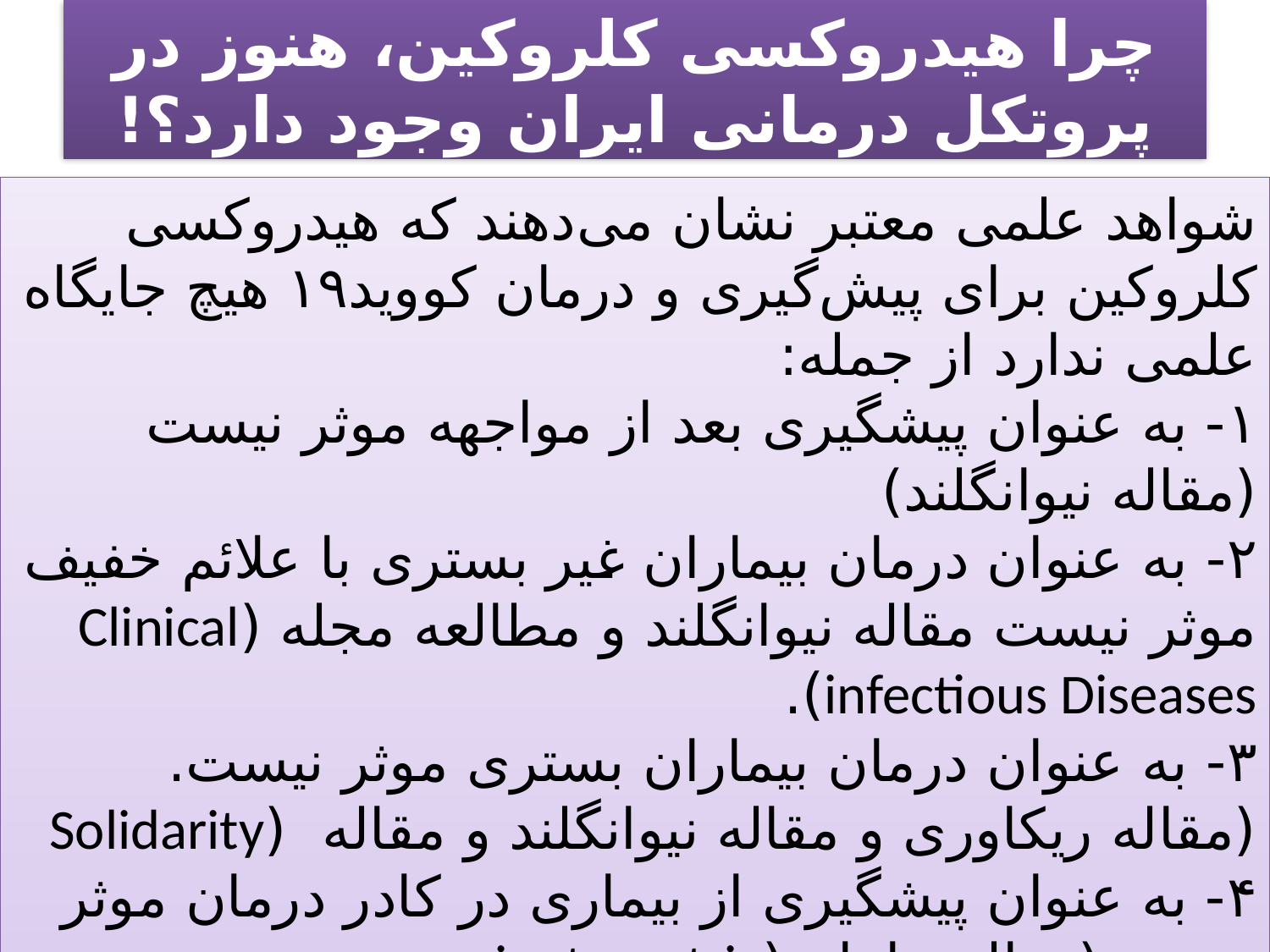

# چرا هیدروکسی کلروکین، هنوز در پروتکل درمانی ایران وجود دارد؟!
شواهد علمی معتبر نشان می‌دهند که هیدروکسی کلروکین برای پیش‌گیری و درمان کووید۱۹ هیچ جایگاه علمی ندارد از جمله:
۱- به عنوان پیشگیری بعد از مواجهه موثر نیست (مقاله نیوانگلند)
۲- به عنوان درمان بیماران غیر بستری با علائم خفیف موثر نیست مقاله نیوانگلند و مطالعه مجله (Clinical infectious Diseases).
۳- به عنوان درمان بیماران بستری موثر نیست. (مقاله ریکاوری و مقاله نیوانگلند و‌ مقاله  (Solidarity
۴- به عنوان پیشگیری از بیماری در کادر درمان موثر نیست (مقاله جاما   (scientometric
انجمن پزشکان عمومی ایران:@isgp.ir
21 مارس 21
Dr. Honarpisheh Hamid  MD PhD dr.honarpishehh@gmail.com
49